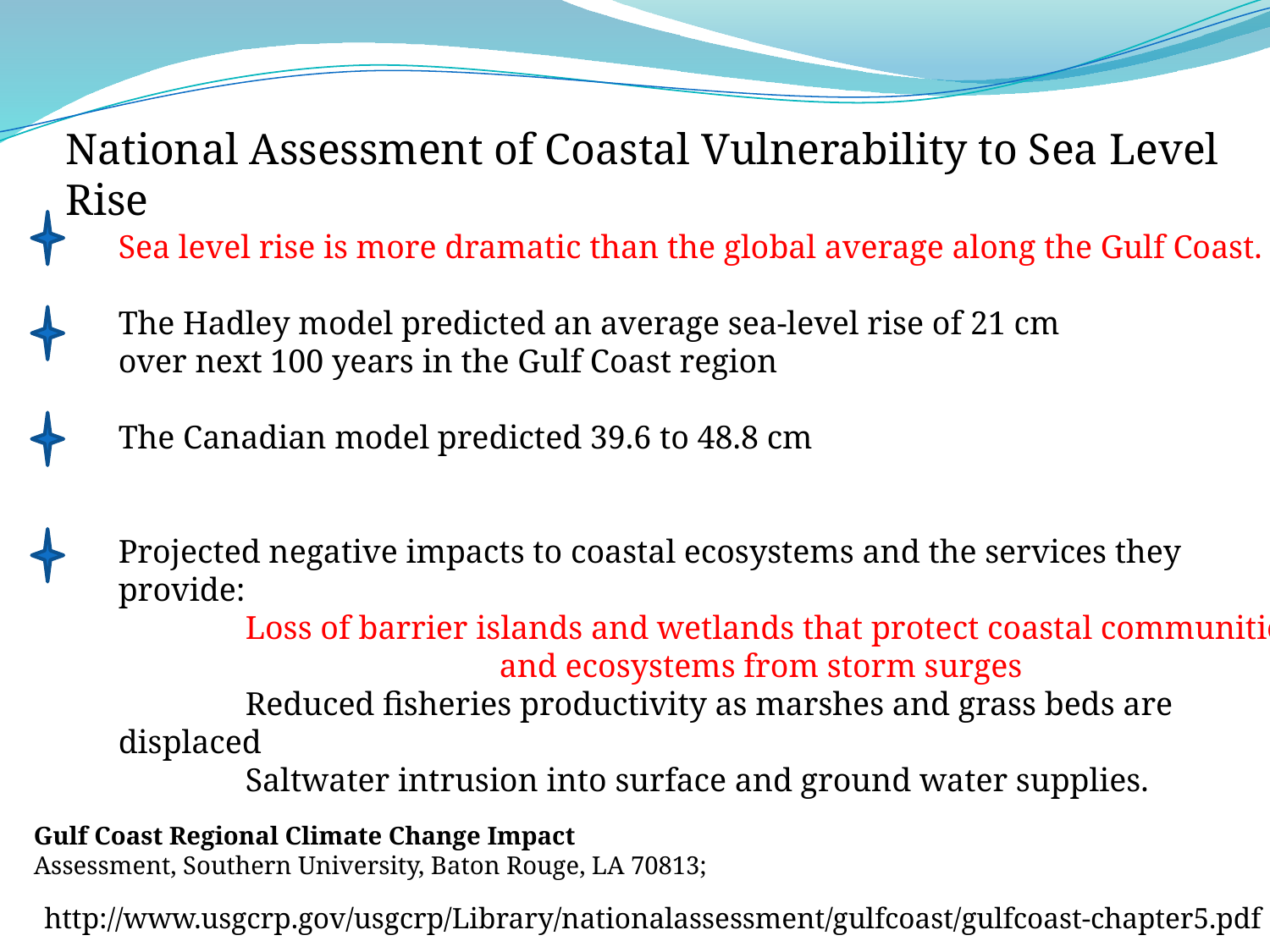

National Assessment of Coastal Vulnerability to Sea Level Rise

Sea level rise is more dramatic than the global average along the Gulf Coast.

The Hadley model predicted an average sea-level rise of 21 cm
over next 100 years in the Gulf Coast region

The Canadian model predicted 39.6 to 48.8 cm

Projected negative impacts to coastal ecosystems and the services they provide:
	Loss of barrier islands and wetlands that protect coastal communities 			and ecosystems from storm surges
	Reduced fisheries productivity as marshes and grass beds are displaced
	Saltwater intrusion into surface and ground water supplies.

Gulf Coast Regional Climate Change Impact
Assessment, Southern University, Baton Rouge, LA 70813;
http://www.usgcrp.gov/usgcrp/Library/nationalassessment/gulfcoast/gulfcoast-chapter5.pdf